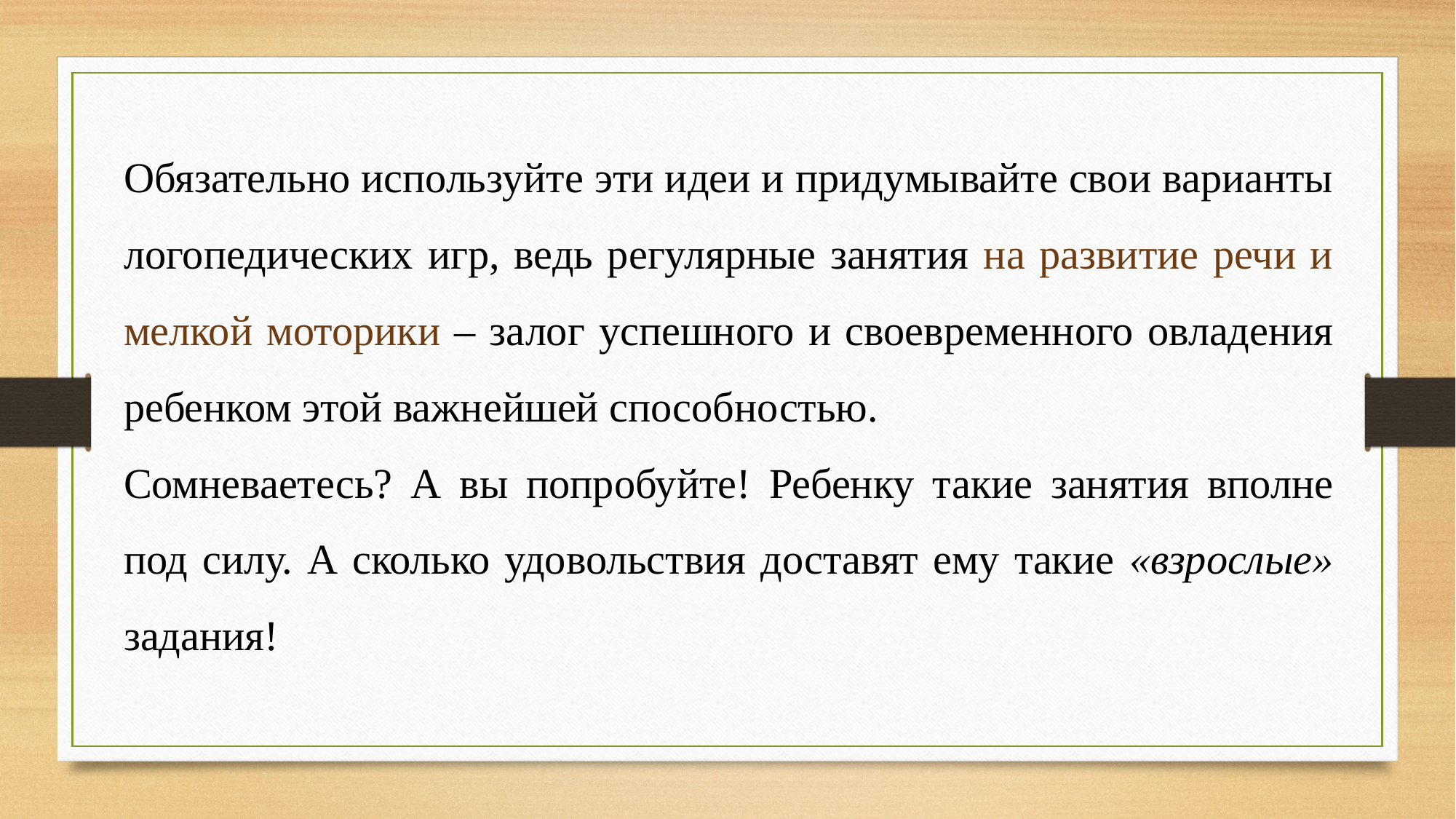

Обязательно используйте эти идеи и придумывайте свои варианты логопедических игр, ведь регулярные занятия на развитие речи и мелкой моторики – залог успешного и своевременного овладения ребенком этой важнейшей способностью.
Сомневаетесь? А вы попробуйте! Ребенку такие занятия вполне под силу. А сколько удовольствия доставят ему такие «взрослые» задания!